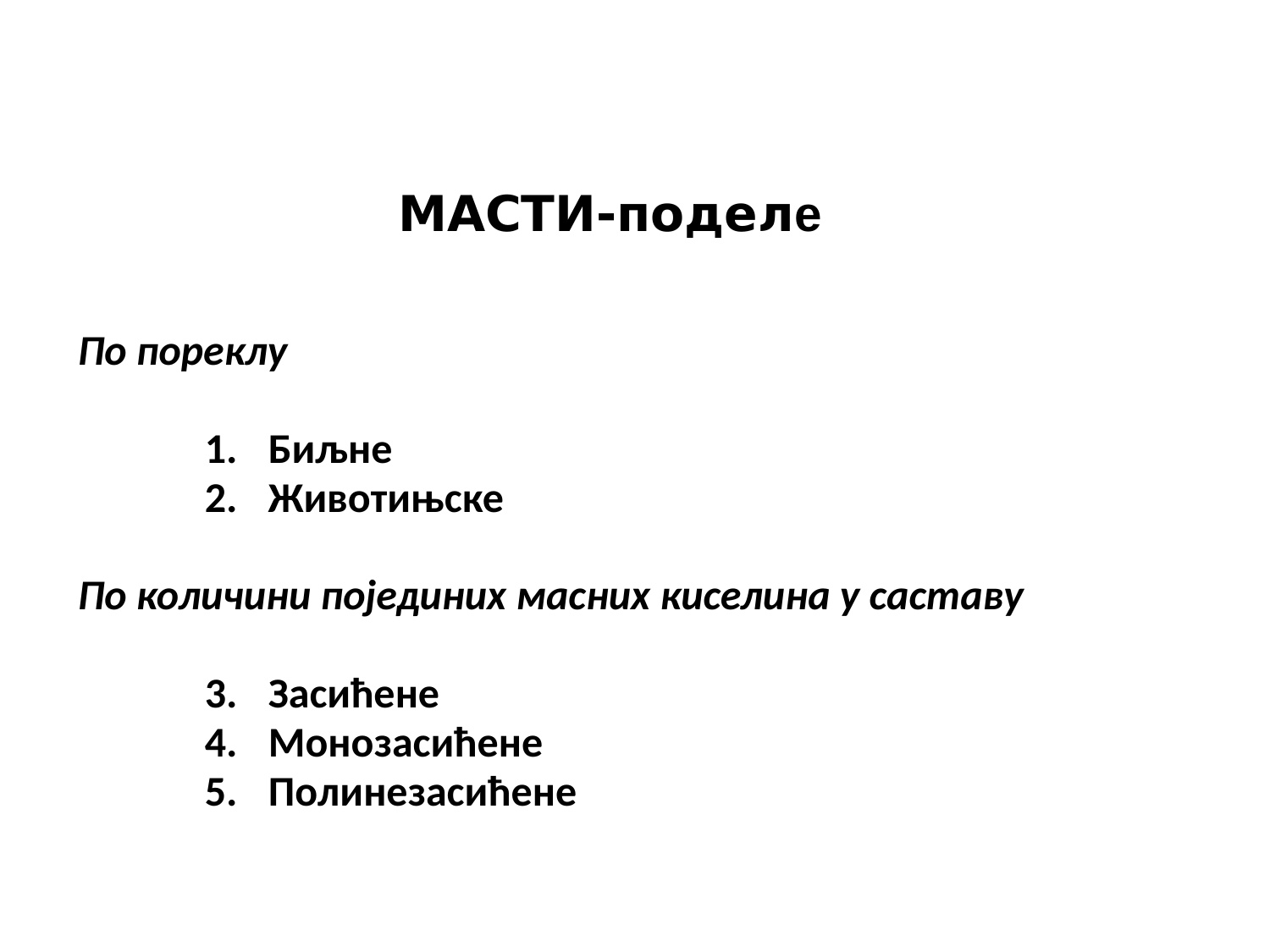

МАСТИ-поделе
По пореклу

Биљне
Животињске

По количини појединих масних киселина у саставу

Засићене
Монозасићене
Полинезасићене